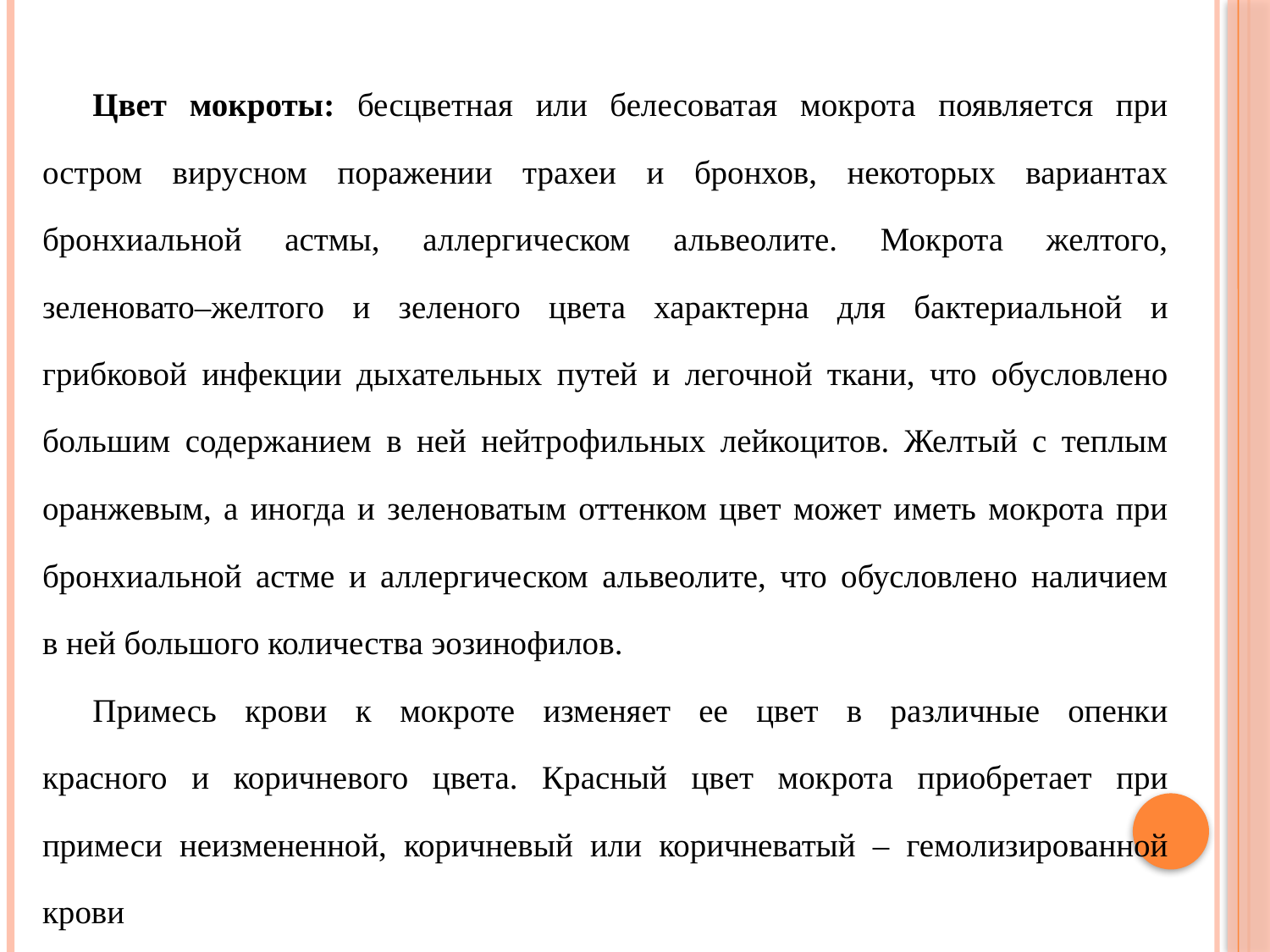

Цвет мокроты: бесцветная или белесоватая мокрота появляется при
остром вирусном поражении трахеи и бронхов, некоторых вариантах
бронхиальной астмы, аллергическом альвеолите. Мокрота желтого,
зеленовато–желтого и зеленого цвета характерна для бактериальной и грибковой инфекции дыхательных путей и легочной ткани, что обусловлено
большим содержанием в ней нейтрофильных лейкоцитов. Желтый с теплым
оранжевым, а иногда и зеленоватым оттенком цвет может иметь мокрота при
бронхиальной астме и аллергическом альвеолите, что обусловлено наличием
в ней большого количества эозинофилов.
Примесь крови к мокроте изменяет ее цвет в различные опенки
красного и коричневого цвета. Красный цвет мокрота приобретает при
примеси неизмененной, коричневый или коричневатый – гемолизированной
крови